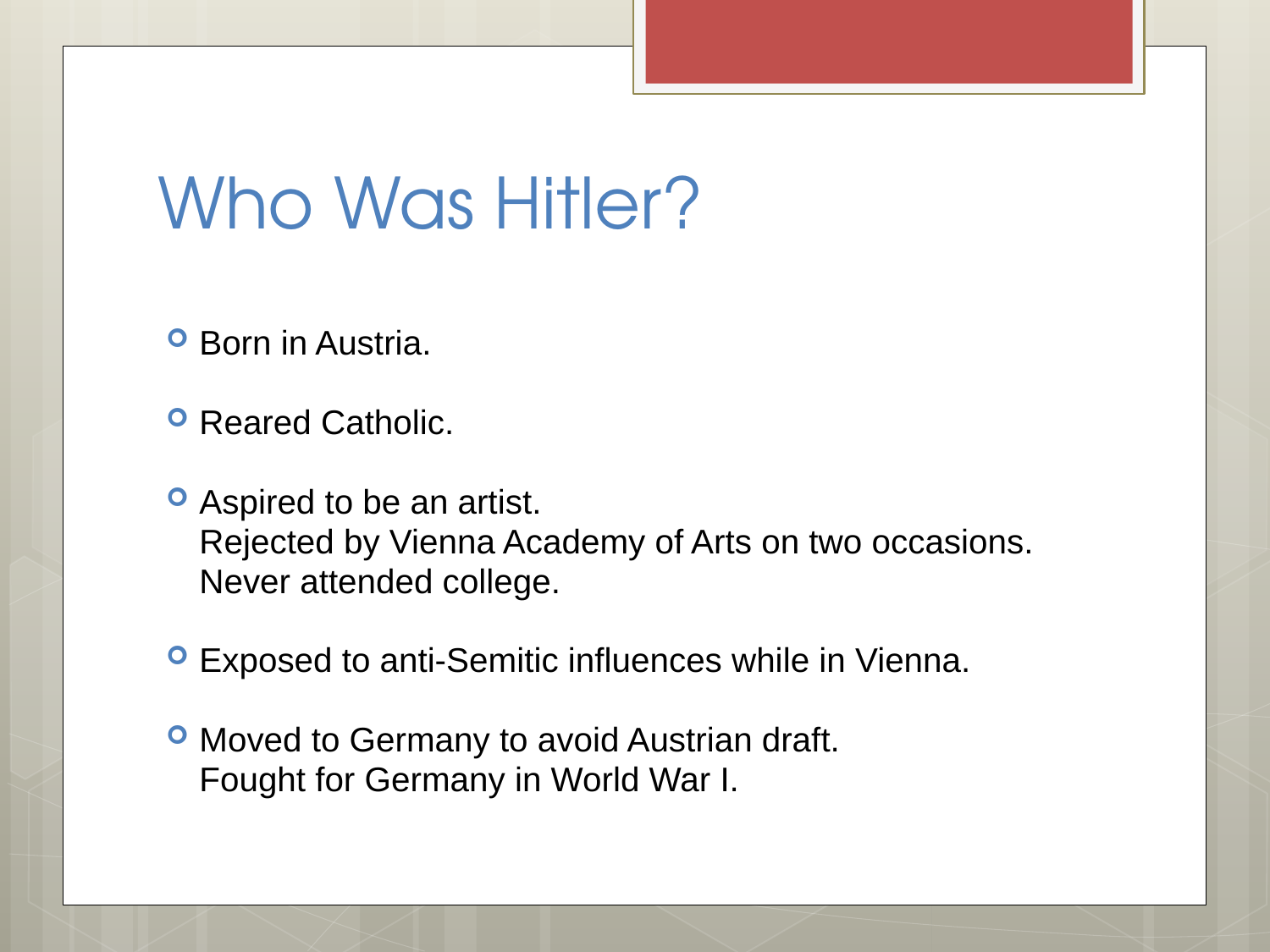

# Who Was Hitler?
Born in Austria.

Reared Catholic.

Aspired to be an artist.
	Rejected by Vienna Academy of Arts on two occasions.
	Never attended college.

Exposed to anti-Semitic influences while in Vienna.

Moved to Germany to avoid Austrian draft.
	Fought for Germany in World War I.